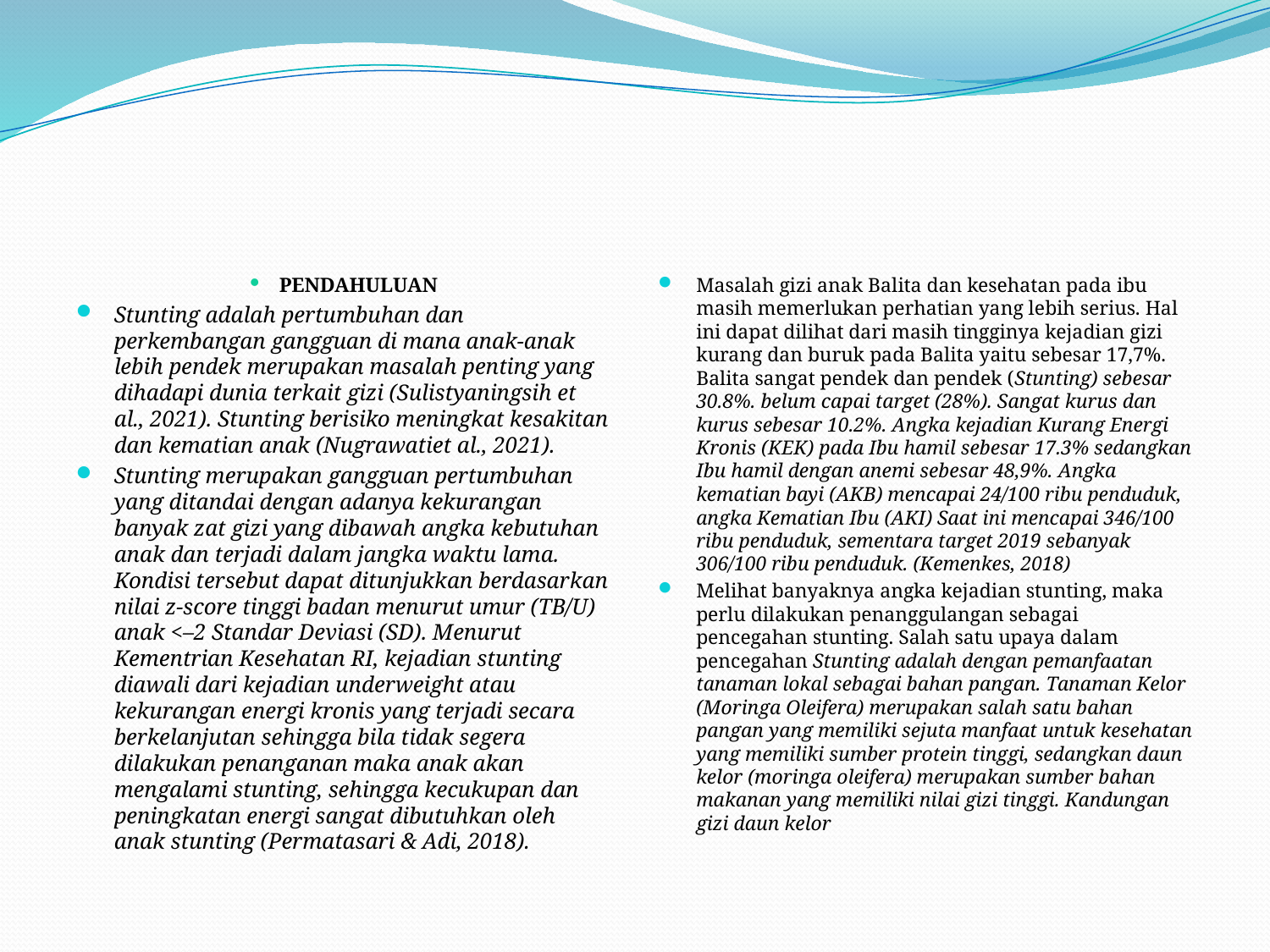

#
PENDAHULUAN
Stunting adalah pertumbuhan dan perkembangan gangguan di mana anak-anak lebih pendek merupakan masalah penting yang dihadapi dunia terkait gizi (Sulistyaningsih et al., 2021). Stunting berisiko meningkat kesakitan dan kematian anak (Nugrawatiet al., 2021).
Stunting merupakan gangguan pertumbuhan yang ditandai dengan adanya kekurangan banyak zat gizi yang dibawah angka kebutuhan anak dan terjadi dalam jangka waktu lama. Kondisi tersebut dapat ditunjukkan berdasarkan nilai z-score tinggi badan menurut umur (TB/U) anak <–2 Standar Deviasi (SD). Menurut Kementrian Kesehatan RI, kejadian stunting diawali dari kejadian underweight atau kekurangan energi kronis yang terjadi secara berkelanjutan sehingga bila tidak segera dilakukan penanganan maka anak akan mengalami stunting, sehingga kecukupan dan peningkatan energi sangat dibutuhkan oleh anak stunting (Permatasari & Adi, 2018).
Masalah gizi anak Balita dan kesehatan pada ibu masih memerlukan perhatian yang lebih serius. Hal ini dapat dilihat dari masih tingginya kejadian gizi kurang dan buruk pada Balita yaitu sebesar 17,7%. Balita sangat pendek dan pendek (Stunting) sebesar 30.8%. belum capai target (28%). Sangat kurus dan kurus sebesar 10.2%. Angka kejadian Kurang Energi Kronis (KEK) pada Ibu hamil sebesar 17.3% sedangkan Ibu hamil dengan anemi sebesar 48,9%. Angka kematian bayi (AKB) mencapai 24/100 ribu penduduk, angka Kematian Ibu (AKI) Saat ini mencapai 346/100 ribu penduduk, sementara target 2019 sebanyak 306/100 ribu penduduk. (Kemenkes, 2018)
Melihat banyaknya angka kejadian stunting, maka perlu dilakukan penanggulangan sebagai pencegahan stunting. Salah satu upaya dalam pencegahan Stunting adalah dengan pemanfaatan tanaman lokal sebagai bahan pangan. Tanaman Kelor (Moringa Oleifera) merupakan salah satu bahan pangan yang memiliki sejuta manfaat untuk kesehatan yang memiliki sumber protein tinggi, sedangkan daun kelor (moringa oleifera) merupakan sumber bahan makanan yang memiliki nilai gizi tinggi. Kandungan gizi daun kelor